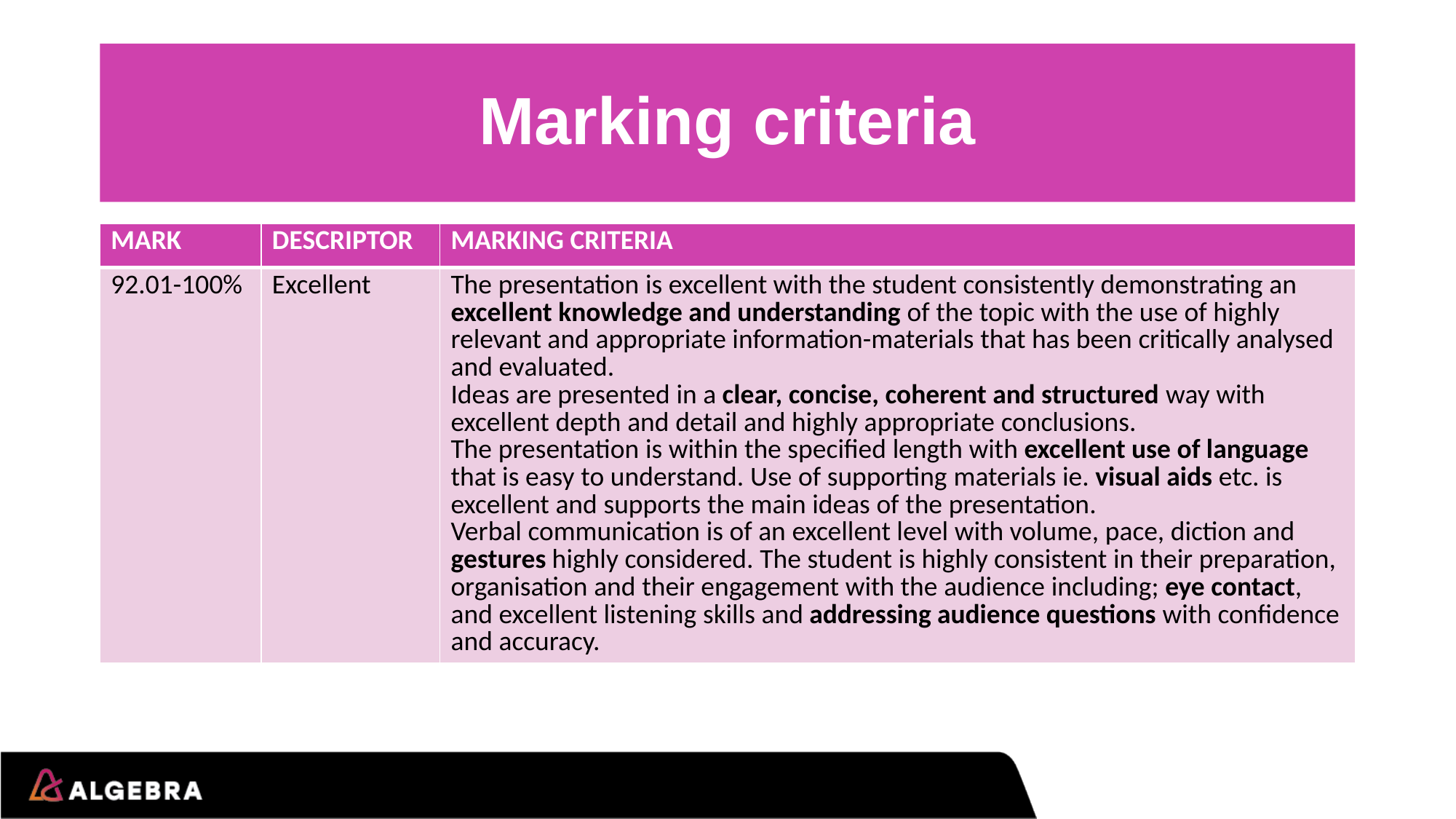

# Marking criteria
| MARK | DESCRIPTOR | MARKING CRITERIA |
| --- | --- | --- |
| 92.01-100% | Excellent | The presentation is excellent with the student consistently demonstrating an excellent knowledge and understanding of the topic with the use of highly relevant and appropriate information-materials that has been critically analysed and evaluated.   Ideas are presented in a clear, concise, coherent and structured way with excellent depth and detail and highly appropriate conclusions.   The presentation is within the specified length with excellent use of language that is easy to understand. Use of supporting materials ie. visual aids etc. is excellent and supports the main ideas of the presentation.  Verbal communication is of an excellent level with volume, pace, diction and gestures highly considered. The student is highly consistent in their preparation, organisation and their engagement with the audience including; eye contact, and excellent listening skills and addressing audience questions with confidence and accuracy. |